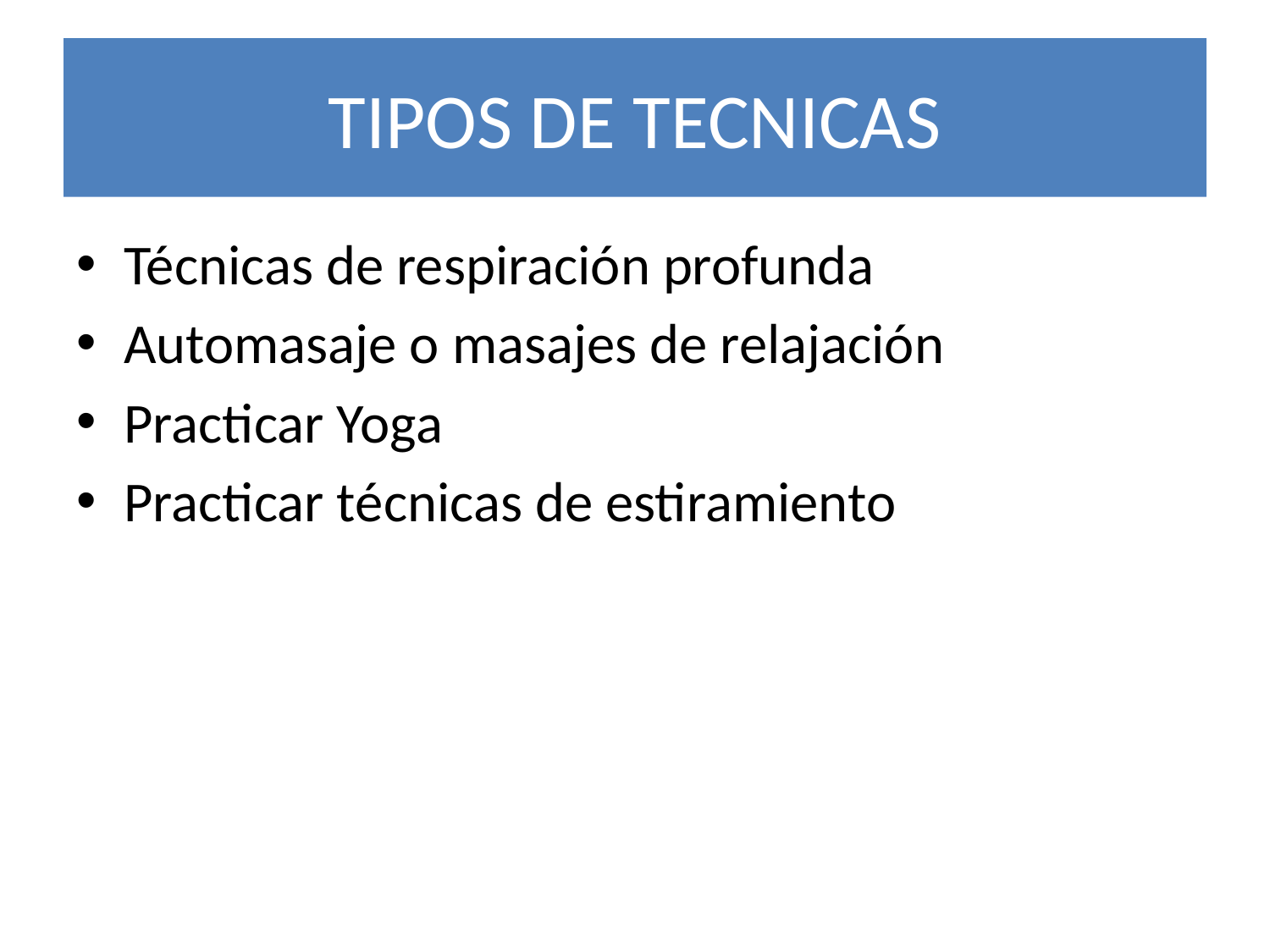

# TIPOS DE TECNICAS
Técnicas de respiración profunda
Automasaje o masajes de relajación
Practicar Yoga
Practicar técnicas de estiramiento